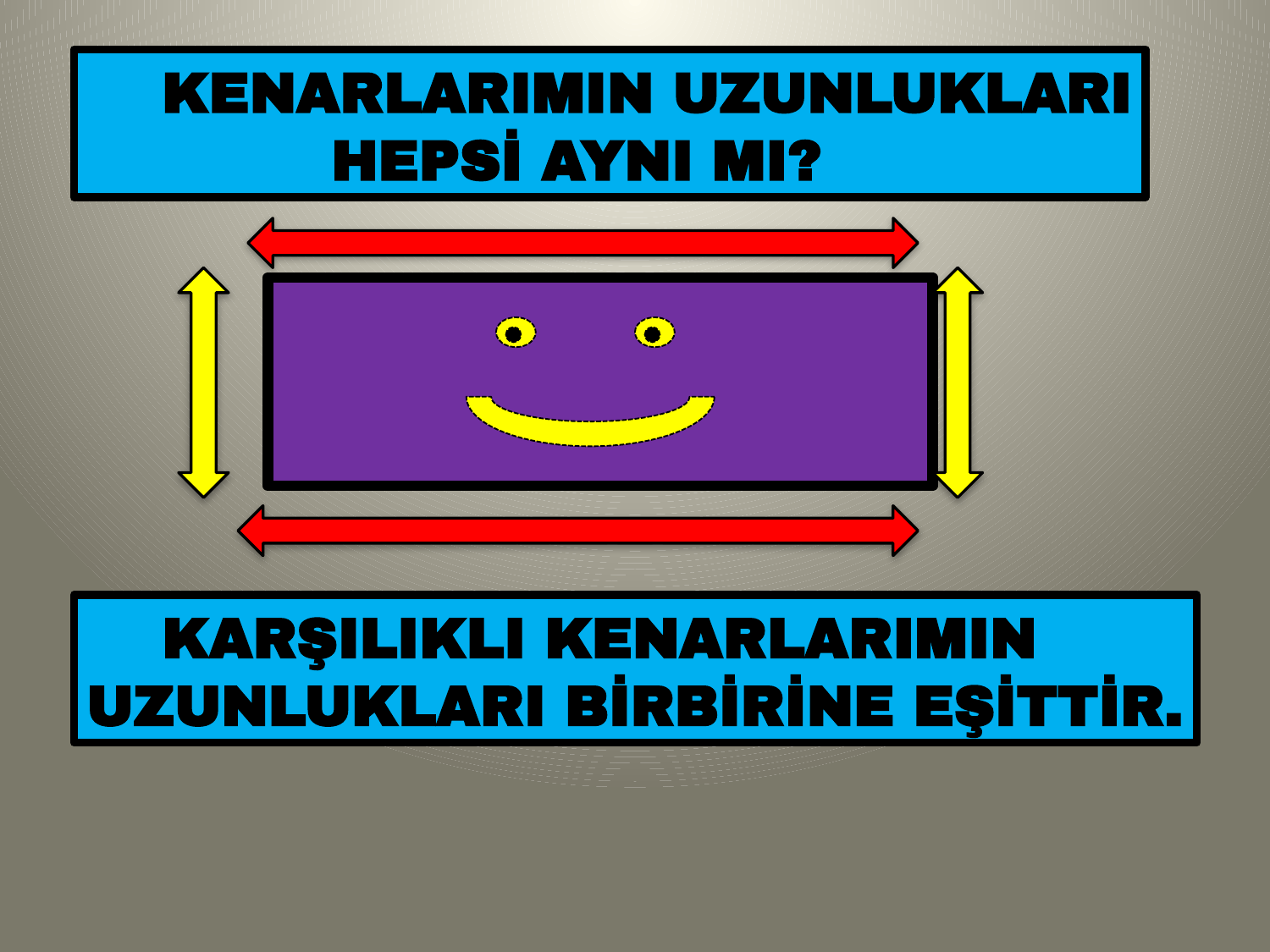

KENARLARIMIN UZUNLUKLARI
             HEPSİ AYNI MI?

    KARŞILIKLI KENARLARIMIN
UZUNLUKLARI BİRBİRİNE EŞİTTİR.